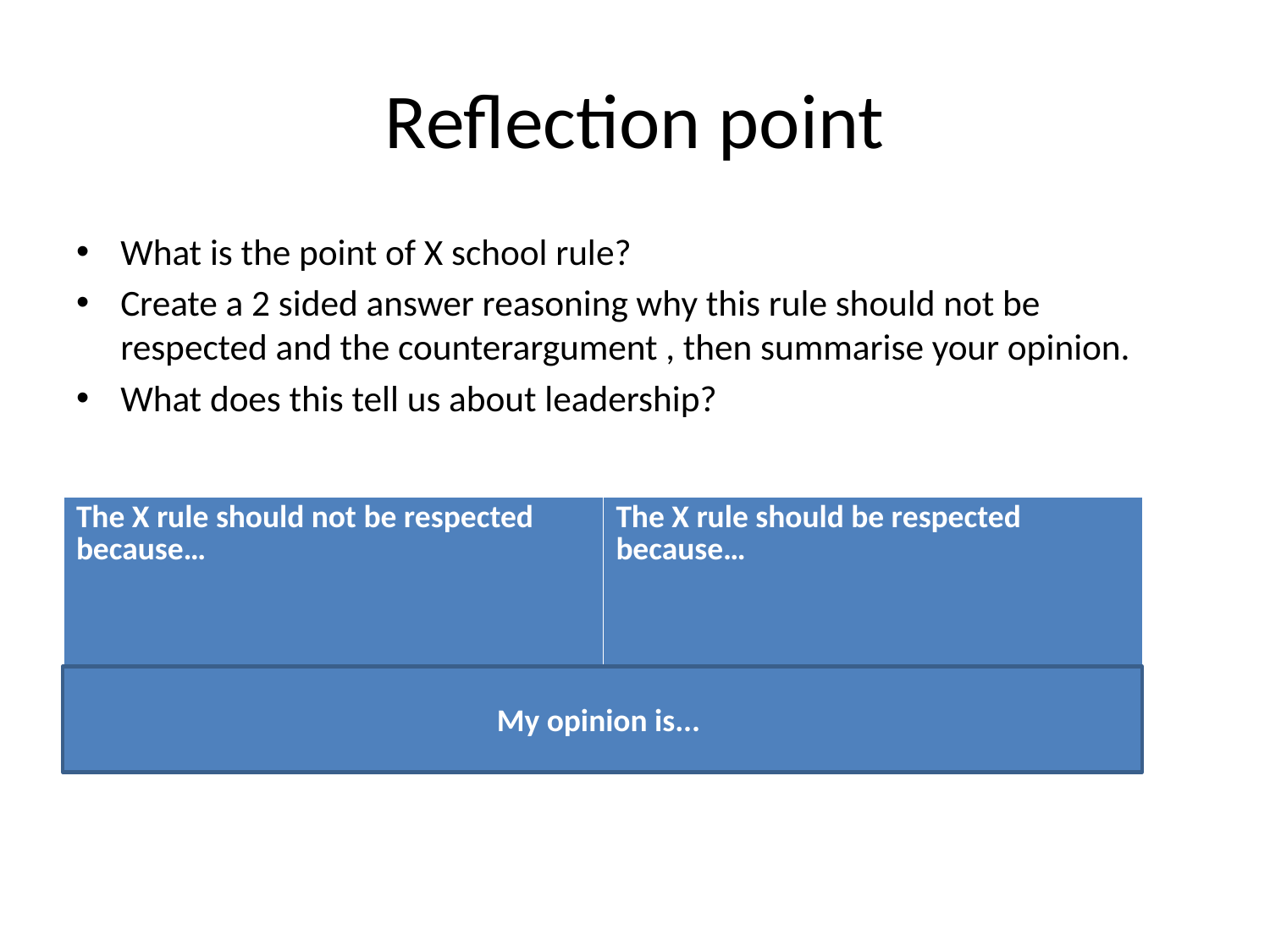

# Reflection point
What is the point of X school rule?
Create a 2 sided answer reasoning why this rule should not be respected and the counterargument , then summarise your opinion.
What does this tell us about leadership?

| The X rule should not be respected because… | The X rule should be respected because… |
| --- | --- |
My opinion is...